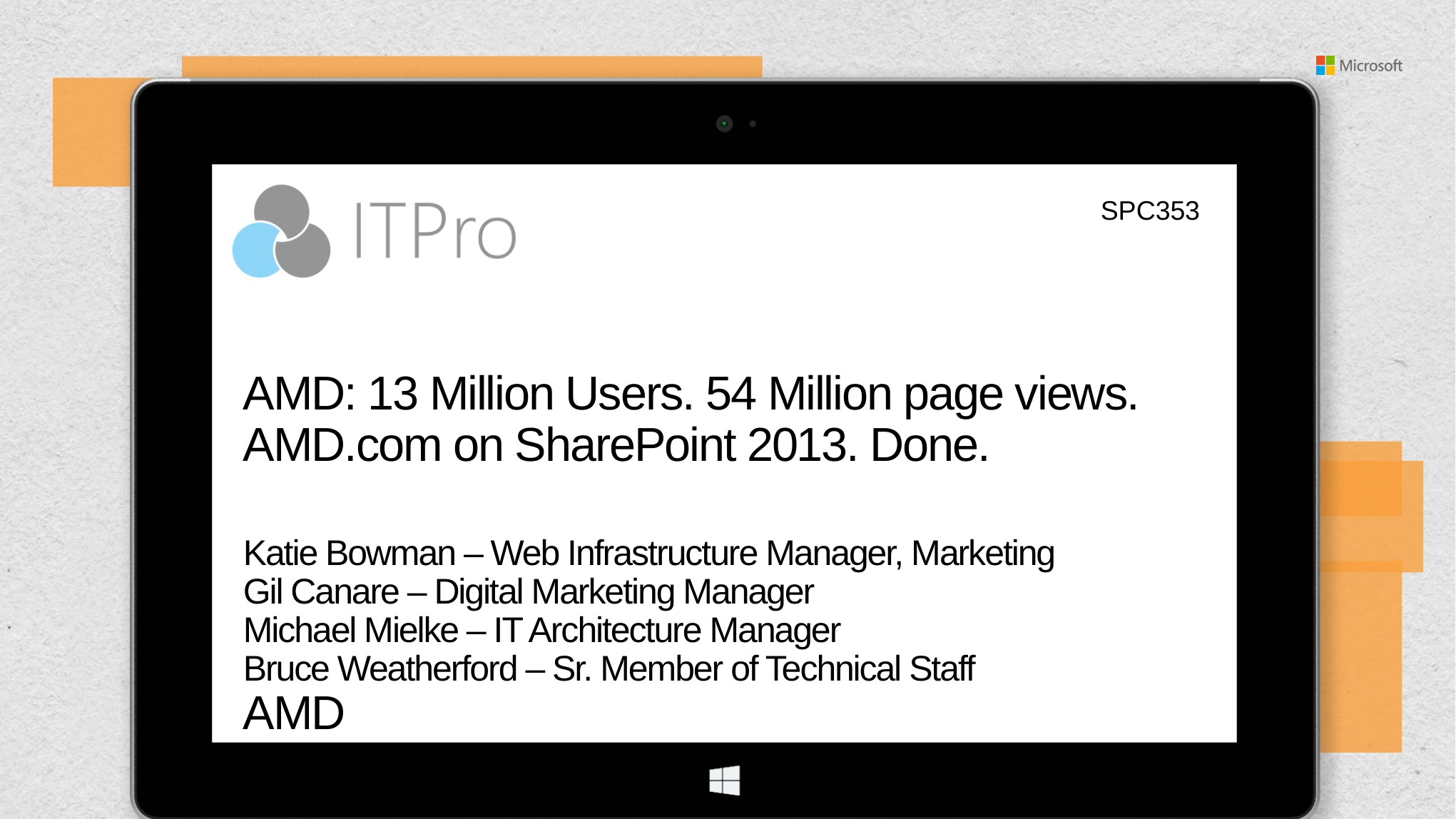

SPC353
# AMD: 13 Million Users. 54 Million page views. AMD.com on SharePoint 2013. Done.
Katie Bowman – Web Infrastructure Manager, Marketing
Gil Canare – Digital Marketing Manager
Michael Mielke – IT Architecture Manager
Bruce Weatherford – Sr. Member of Technical Staff
AMD